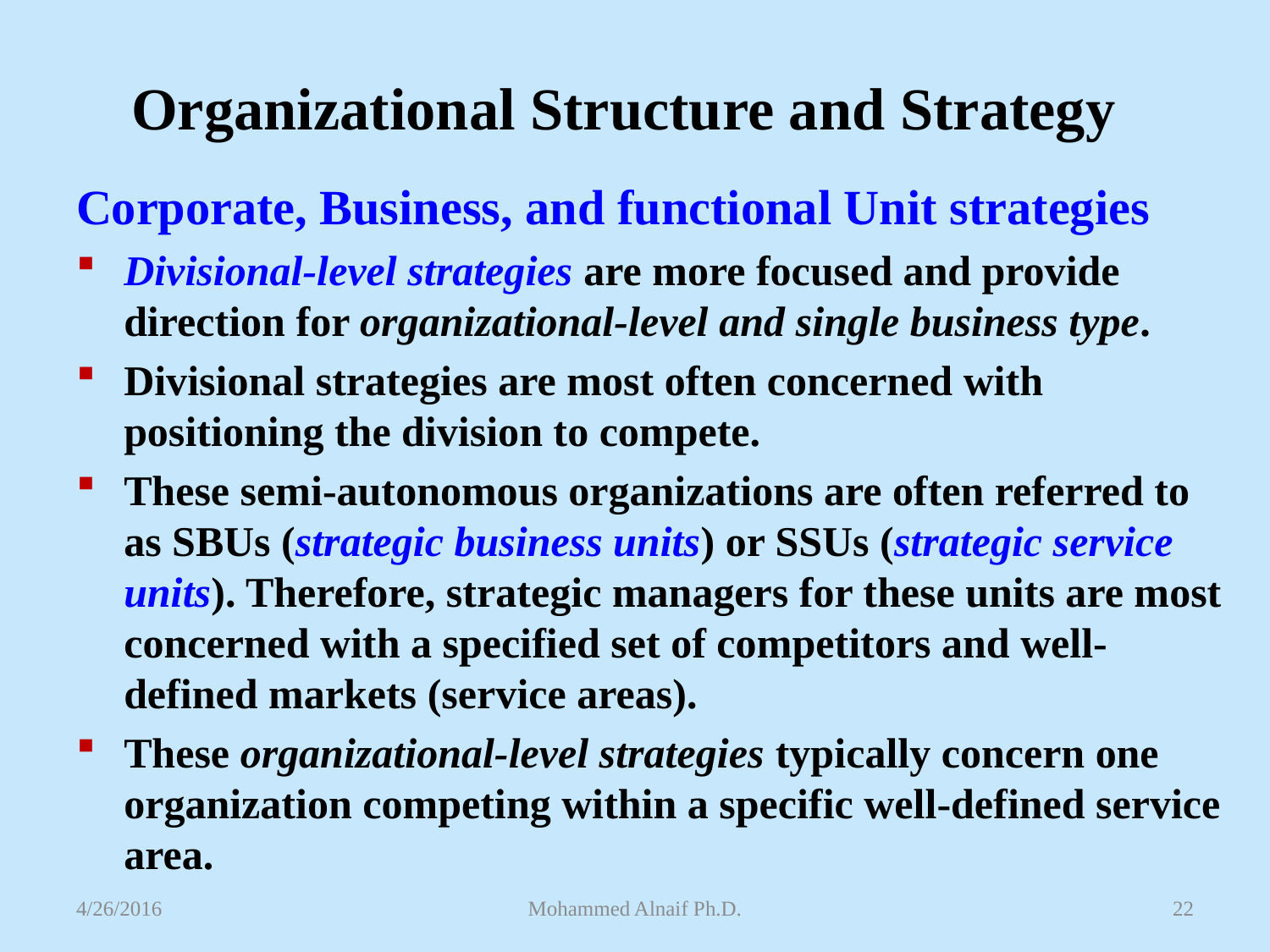

# Organizational Structure and Strategy
Corporate, Business, and functional Unit strategies
Divisional-level strategies are more focused and provide direction for organizational-level and single business type.
Divisional strategies are most often concerned with positioning the division to compete.
These semi-autonomous organizations are often referred to as SBUs (strategic business units) or SSUs (strategic service units). Therefore, strategic managers for these units are most concerned with a specified set of competitors and well-defined markets (service areas).
These organizational-level strategies typically concern one organization competing within a specific well-defined service area.
4/26/2016
Mohammed Alnaif Ph.D.
22